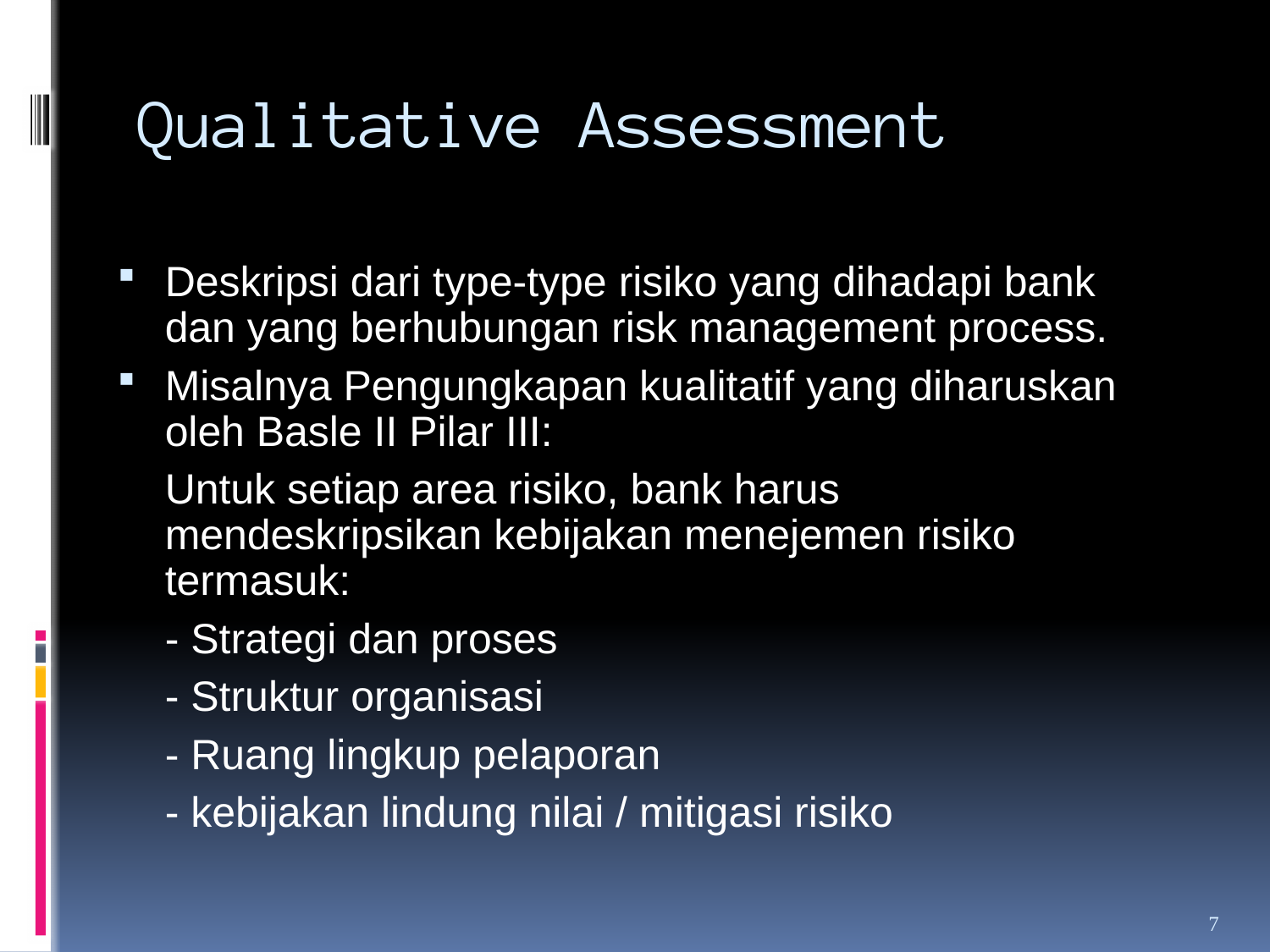

# Qualitative Assessment
Deskripsi dari type-type risiko yang dihadapi bank dan yang berhubungan risk management process.
Misalnya Pengungkapan kualitatif yang diharuskan oleh Basle II Pilar III:
	Untuk setiap area risiko, bank harus mendeskripsikan kebijakan menejemen risiko termasuk:
	- Strategi dan proses
	- Struktur organisasi
	- Ruang lingkup pelaporan
	- kebijakan lindung nilai / mitigasi risiko
7